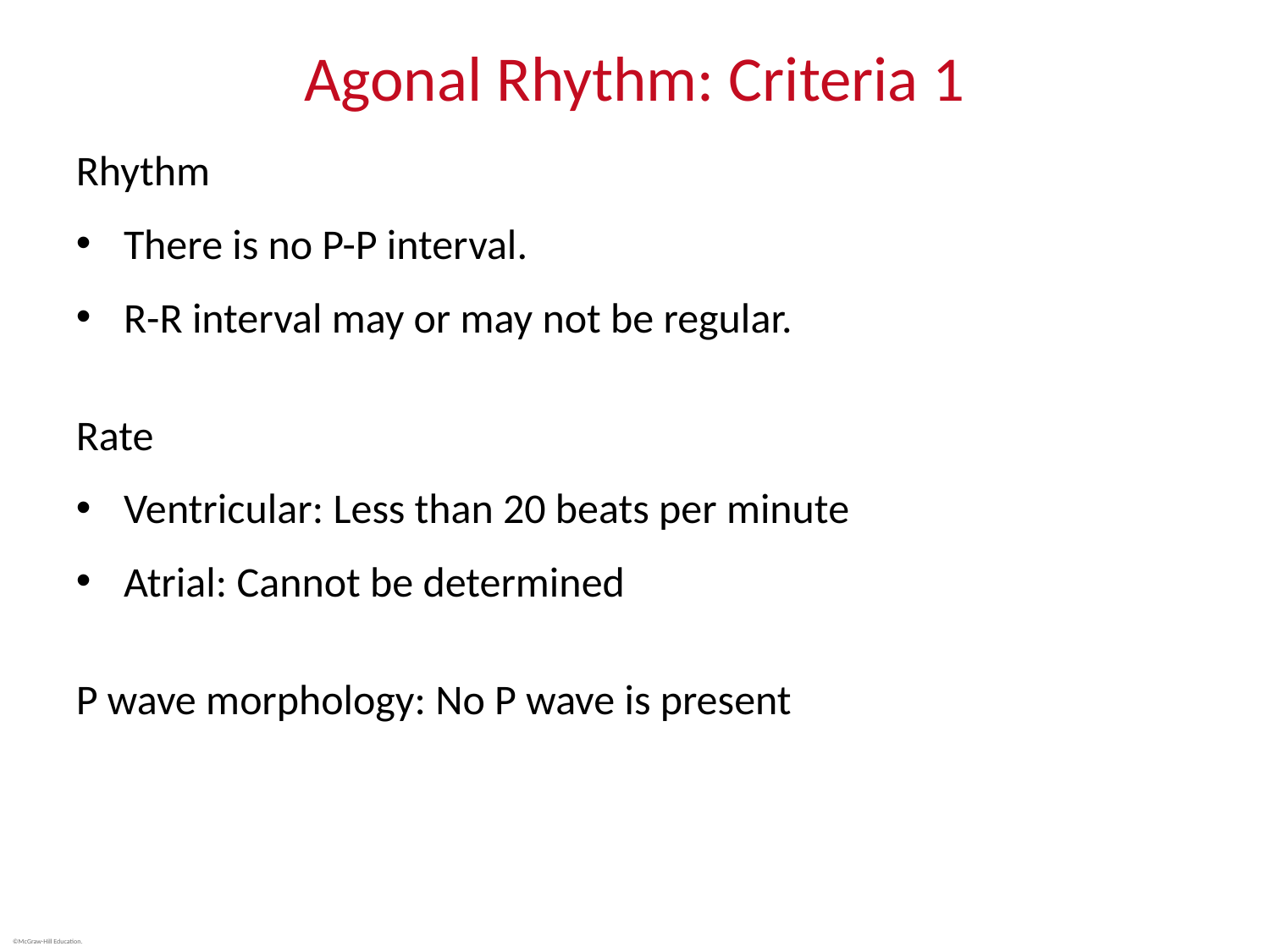

# Agonal Rhythm: Criteria 1
Rhythm
There is no P-P interval.
R-R interval may or may not be regular.
Rate
Ventricular: Less than 20 beats per minute
Atrial: Cannot be determined
P wave morphology: No P wave is present